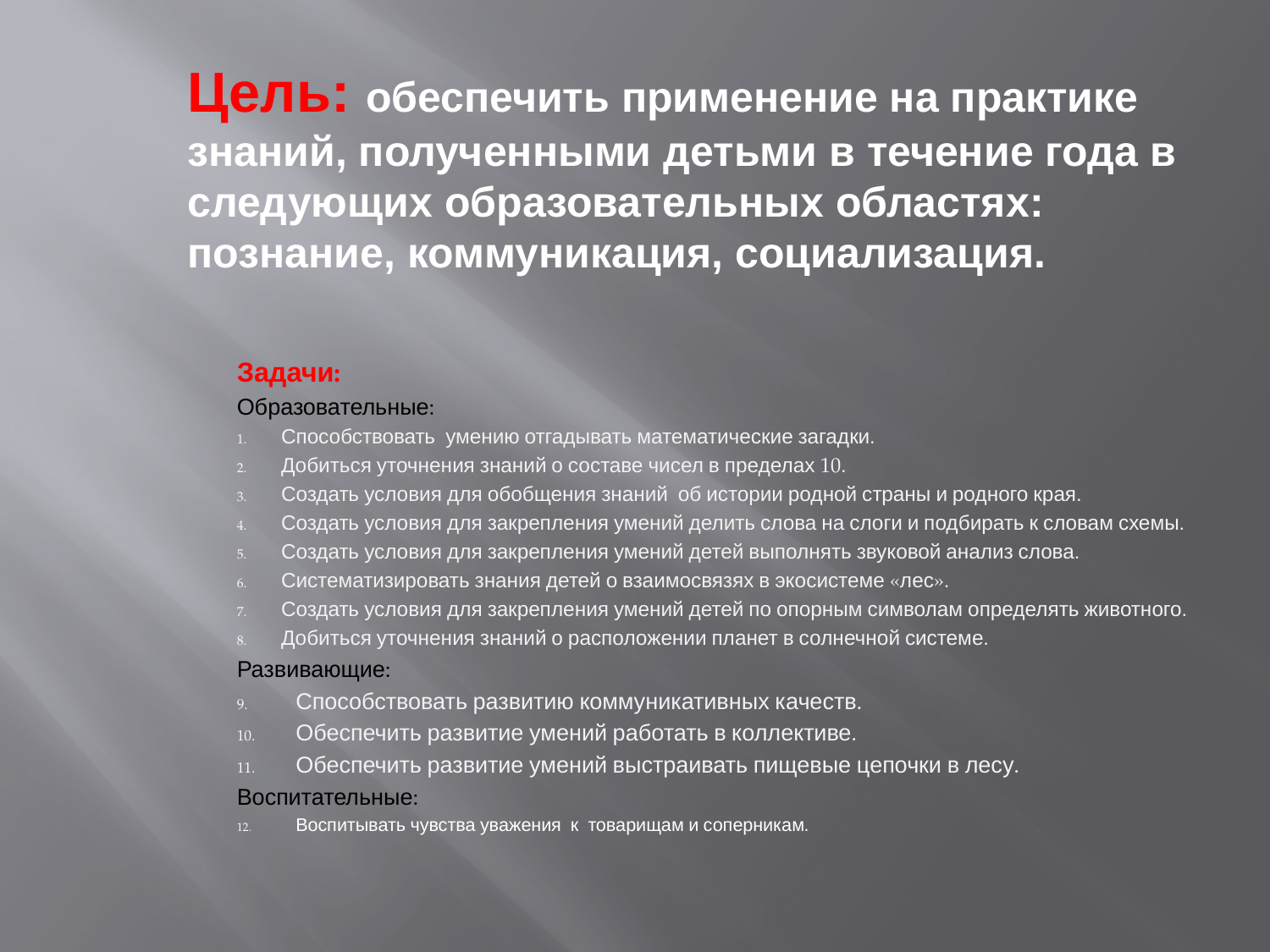

# Цель: обеспечить применение на практике знаний, полученными детьми в течение года в следующих образовательных областях: познание, коммуникация, социализация.
Задачи:
Образовательные:
Способствовать  умению отгадывать математические загадки.
Добиться уточнения знаний о составе чисел в пределах 10.
Создать условия для обобщения знаний  об истории родной страны и родного края.
Создать условия для закрепления умений делить слова на слоги и подбирать к словам схемы.
Создать условия для закрепления умений детей выполнять звуковой анализ слова.
Систематизировать знания детей о взаимосвязях в экосистеме «лес».
Создать условия для закрепления умений детей по опорным символам определять животного.
Добиться уточнения знаний о расположении планет в солнечной системе.
Развивающие:
Способствовать развитию коммуникативных качеств.
Обеспечить развитие умений работать в коллективе.
Обеспечить развитие умений выстраивать пищевые цепочки в лесу.
Воспитательные:
Воспитывать чувства уважения  к  товарищам и соперникам.